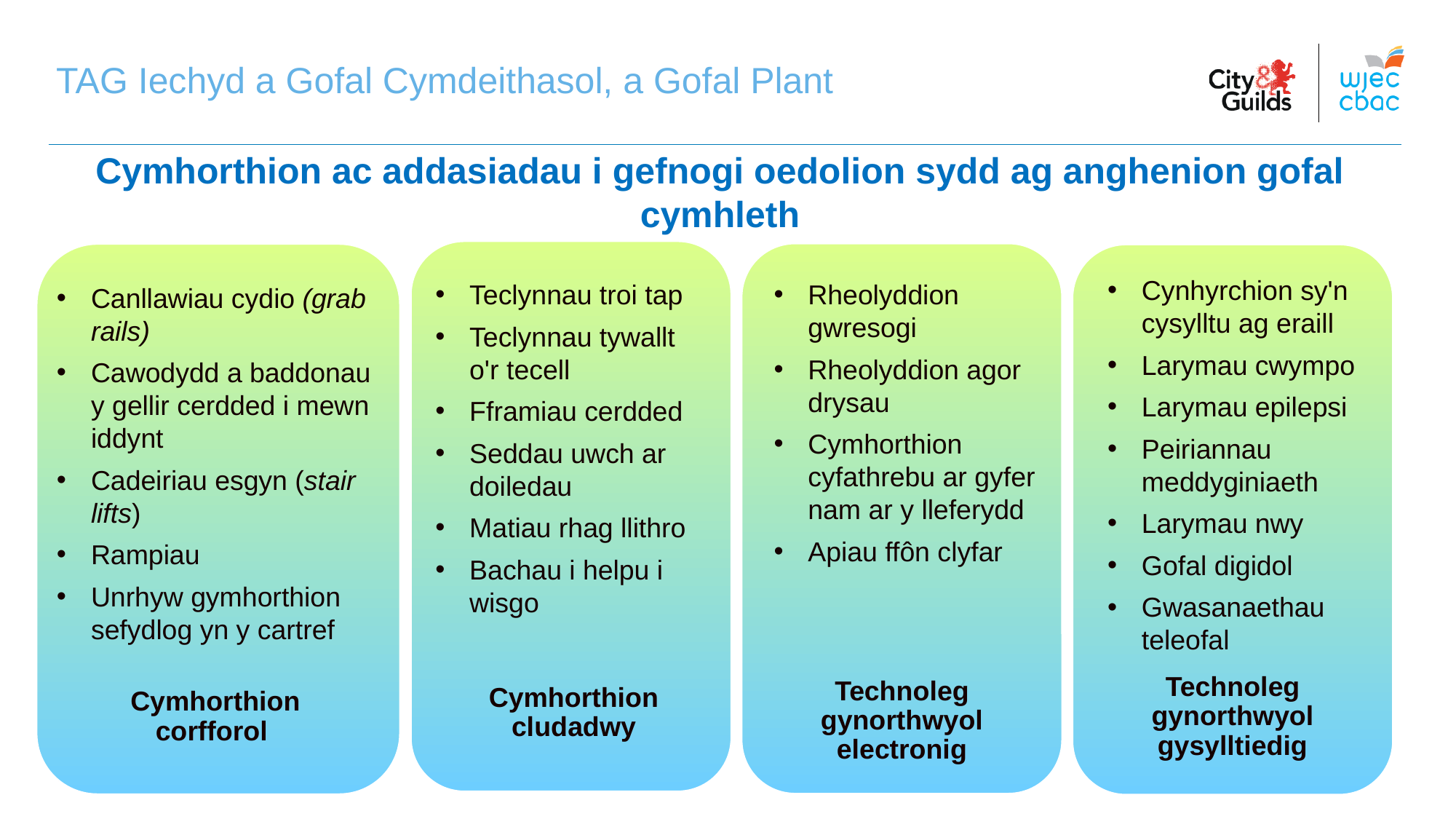

TAG Iechyd a Gofal Cymdeithasol, a Gofal Plant
Cymhorthion ac addasiadau i gefnogi oedolion sydd ag anghenion gofal cymhleth

Technoleg gynorthwyol gysylltiedig
Technoleg gynorthwyol electronig
Cymhorthion cludadwy
Cymhorthion corfforol

Cynhyrchion sy'n cysylltu ag eraill
Larymau cwympo
Larymau epilepsi
Peiriannau meddyginiaeth
Larymau nwy
Gofal digidol
Gwasanaethau teleofal
Teclynnau troi tap
Teclynnau tywallt o'r tecell
Fframiau cerdded
Seddau uwch ar doiledau
Matiau rhag llithro
Bachau i helpu i wisgo
Rheolyddion gwresogi
Rheolyddion agor drysau
Cymhorthion cyfathrebu ar gyfer nam ar y lleferydd
Apiau ffôn clyfar
Canllawiau cydio (grab rails)
Cawodydd a baddonau y gellir cerdded i mewn iddynt
Cadeiriau esgyn (stair lifts)
Rampiau
Unrhyw gymhorthion sefydlog yn y cartref